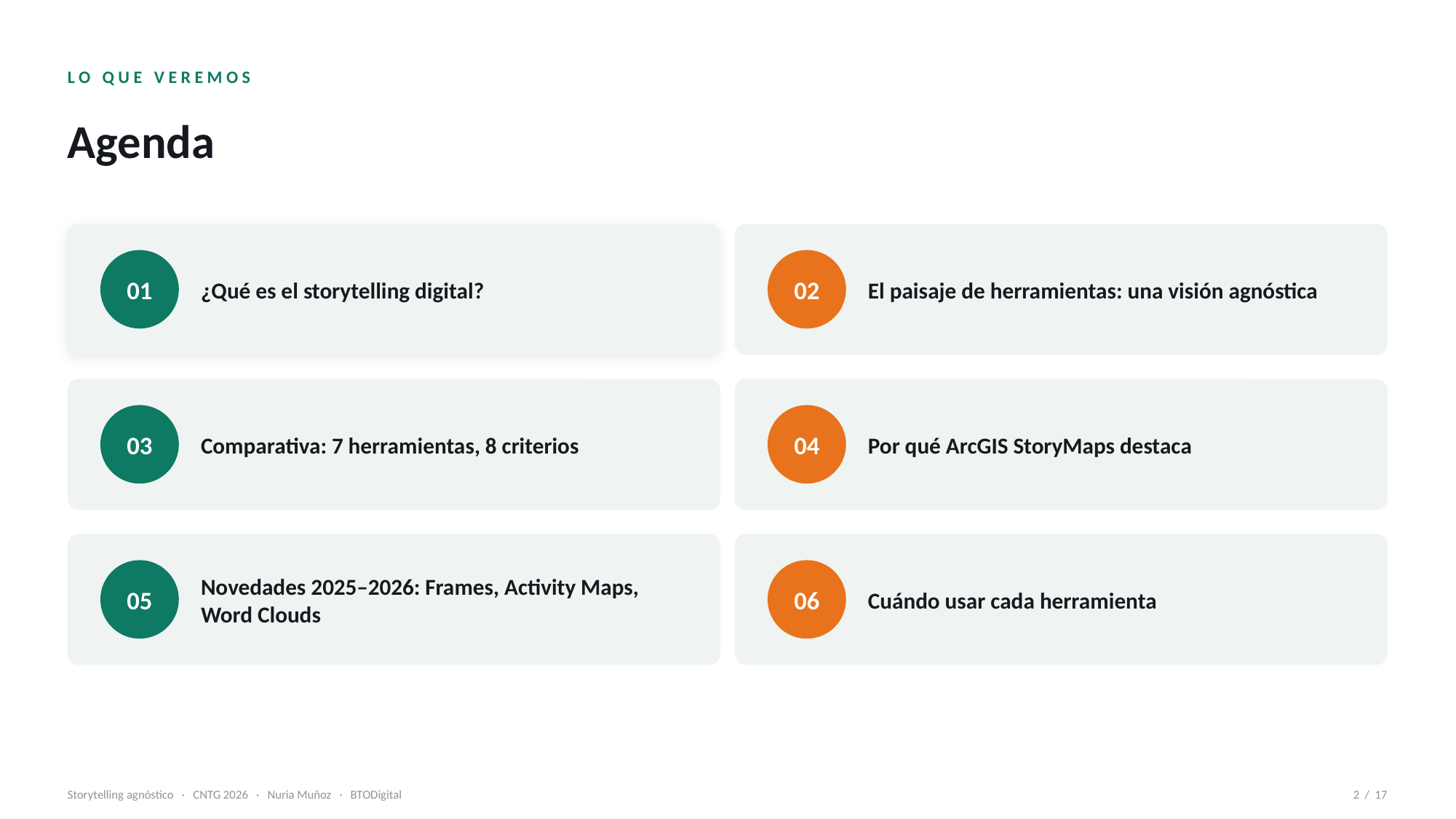

LO QUE VEREMOS
Agenda

¿Qué es el storytelling digital?
El paisaje de herramientas: una visión agnóstica

01

02

Comparativa: 7 herramientas, 8 criterios
Por qué ArcGIS StoryMaps destaca

03

04

Novedades 2025–2026: Frames, Activity Maps, Word Clouds
Cuándo usar cada herramienta

05

06
Storytelling agnóstico   ·   CNTG 2026   ·   Nuria Muñoz   ·   BTODigital
2  /  17